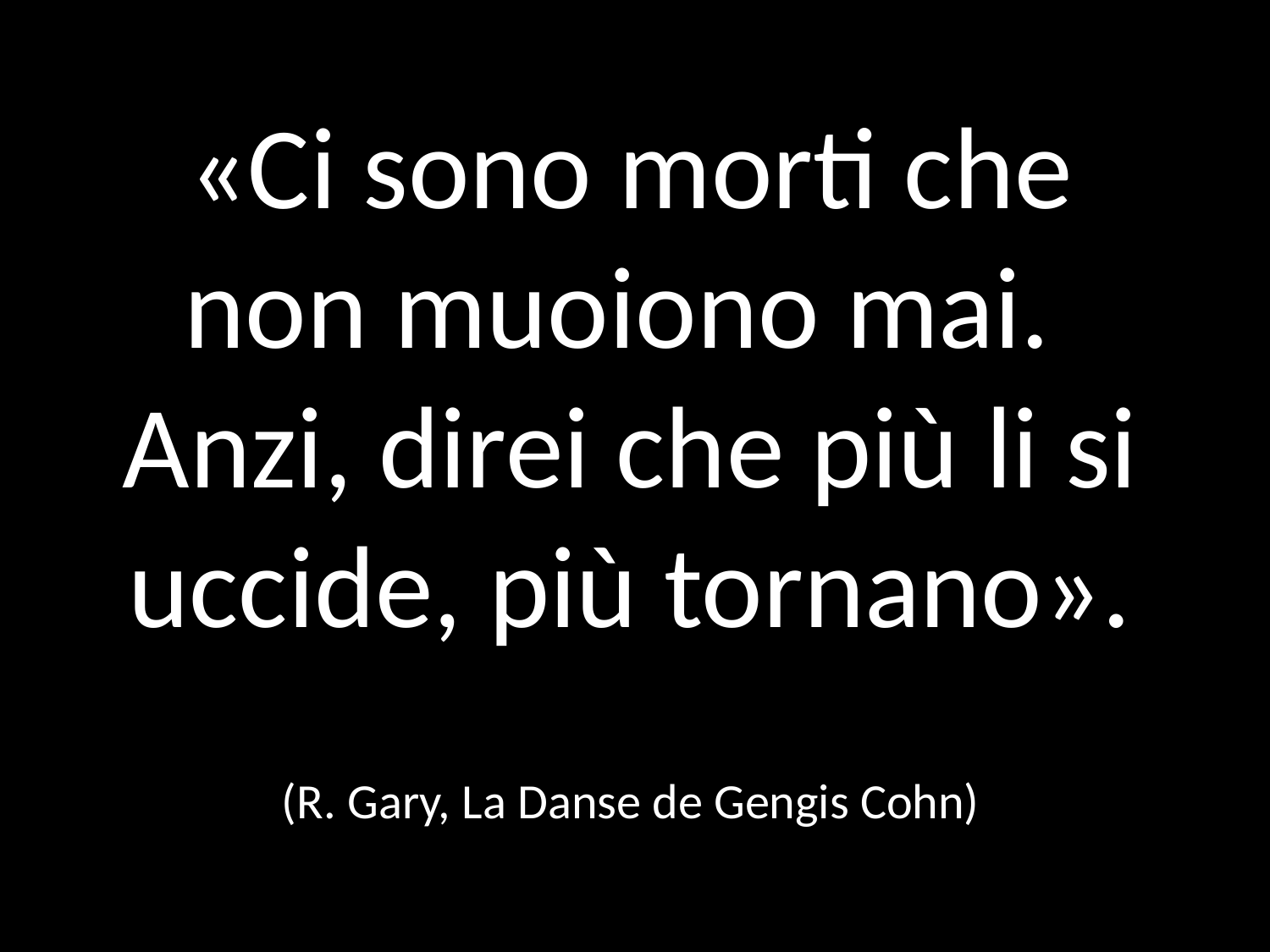

«Ci sono morti che non muoiono mai.
Anzi, direi che più li si uccide, più tornano».

(R. Gary, La Danse de Gengis Cohn)